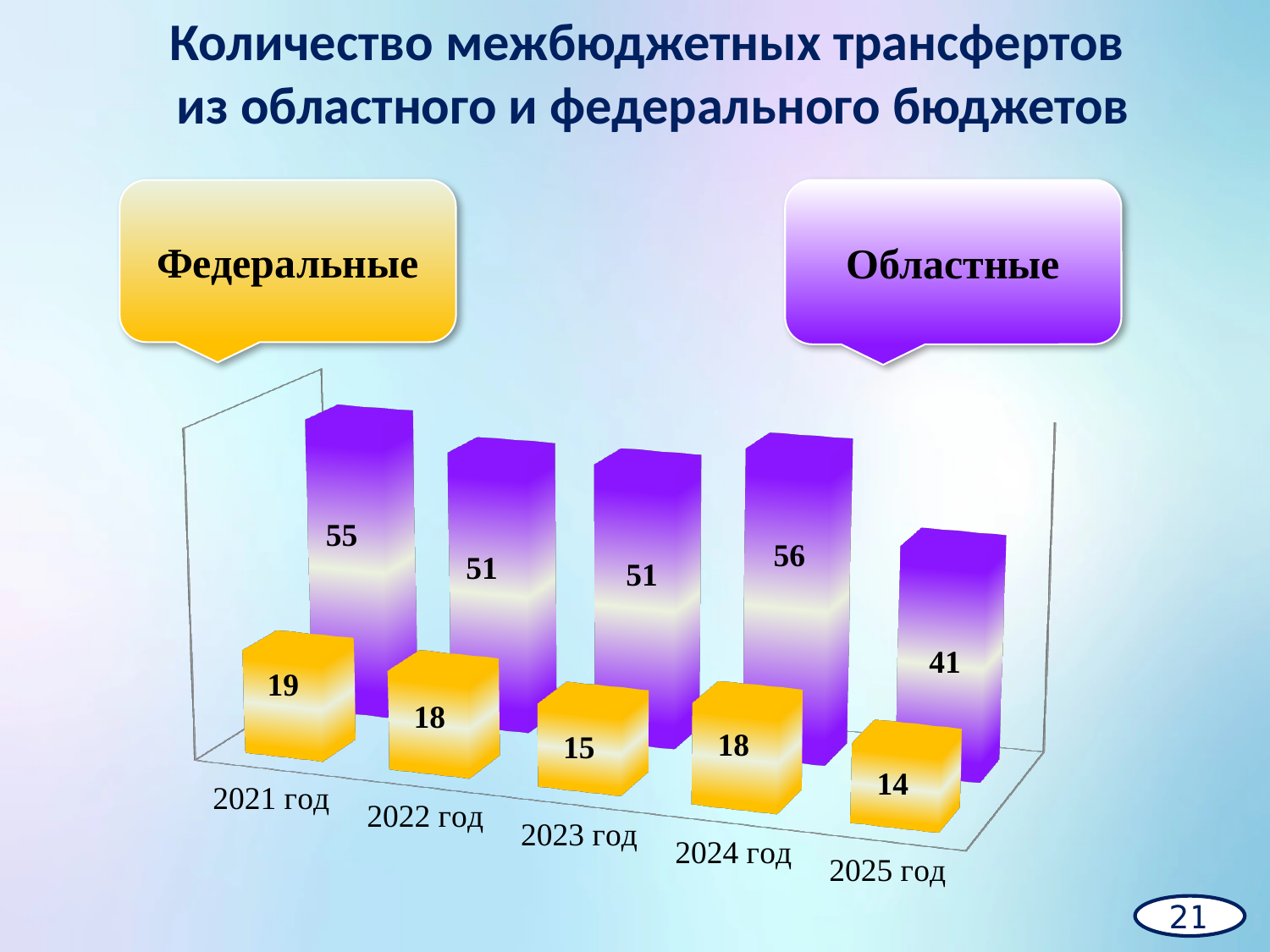

Количество межбюджетных трансфертов
из областного и федерального бюджетов
Областные
Федеральные

[unsupported chart]

21